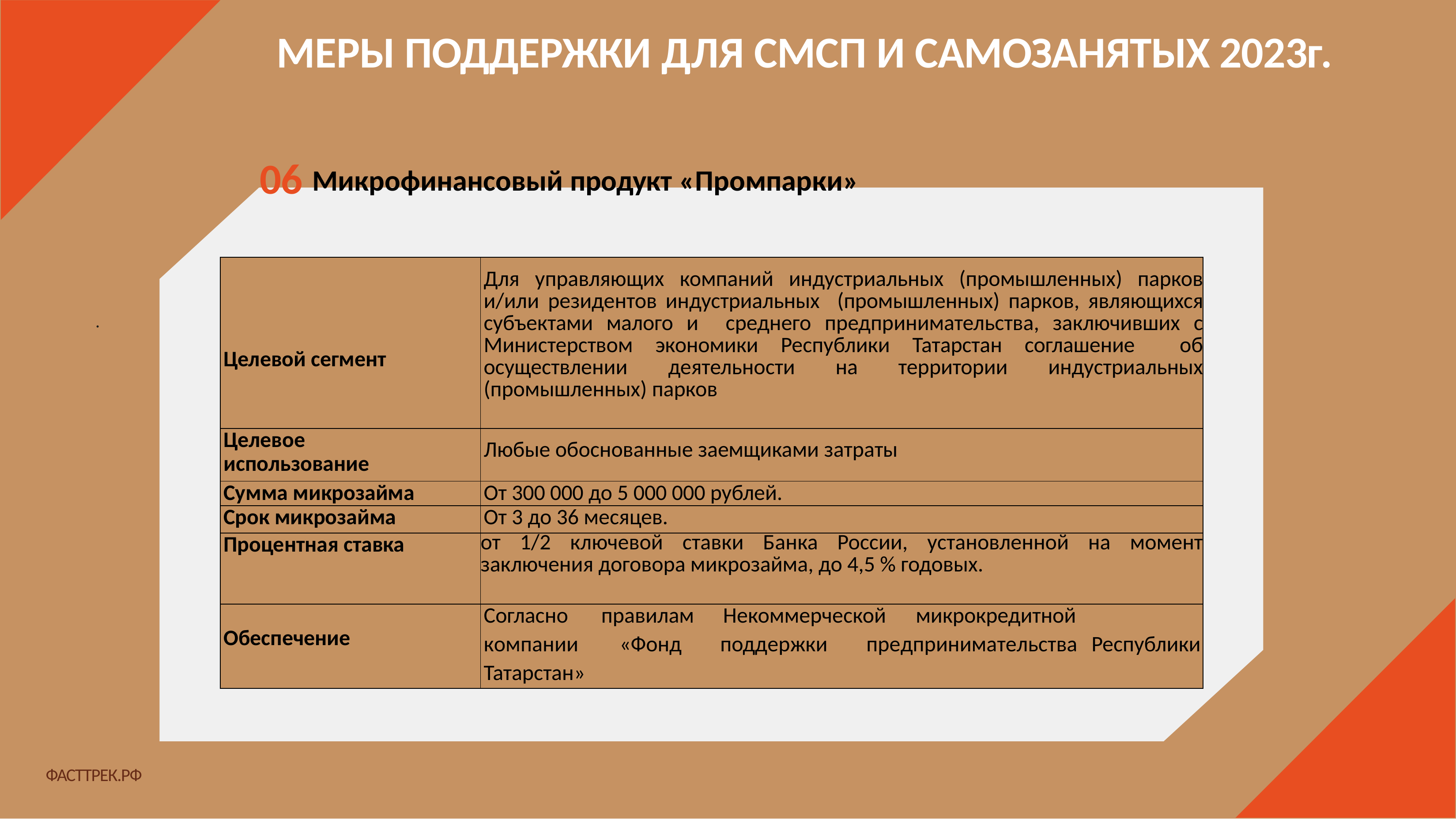

МЕРЫ ПОДДЕРЖКИ ДЛЯ СМСП И САМОЗАНЯТЫХ 2023г.
06 Микрофинансовый продукт «Промпарки»

| Целевой сегмент | Для управляющих компаний индустриальных (промышленных) парков и/или резидентов индустриальных (промышленных) парков, являющихся субъектами малого и среднего предпринимательства, заключивших с Министерством экономики Республики Татарстан соглашение об осуществлении деятельности на территории индустриальных (промышленных) парков |
| --- | --- |
| Целевое использование | Любые обоснованные заемщиками затраты |
| Сумма микрозайма | От 300 000 до 5 000 000 рублей. |
| Срок микрозайма | От 3 до 36 месяцев. |
| Процентная ставка | от 1/2 ключевой ставки Банка России, установленной на момент заключения договора микрозайма, до 4,5 % годовых. |
| Обеспечение | Согласно правилам Некоммерческой микрокредитной компании «Фонд поддержки предпринимательства Республики Татарстан» |
.

ФАСТТРЕК.РФ